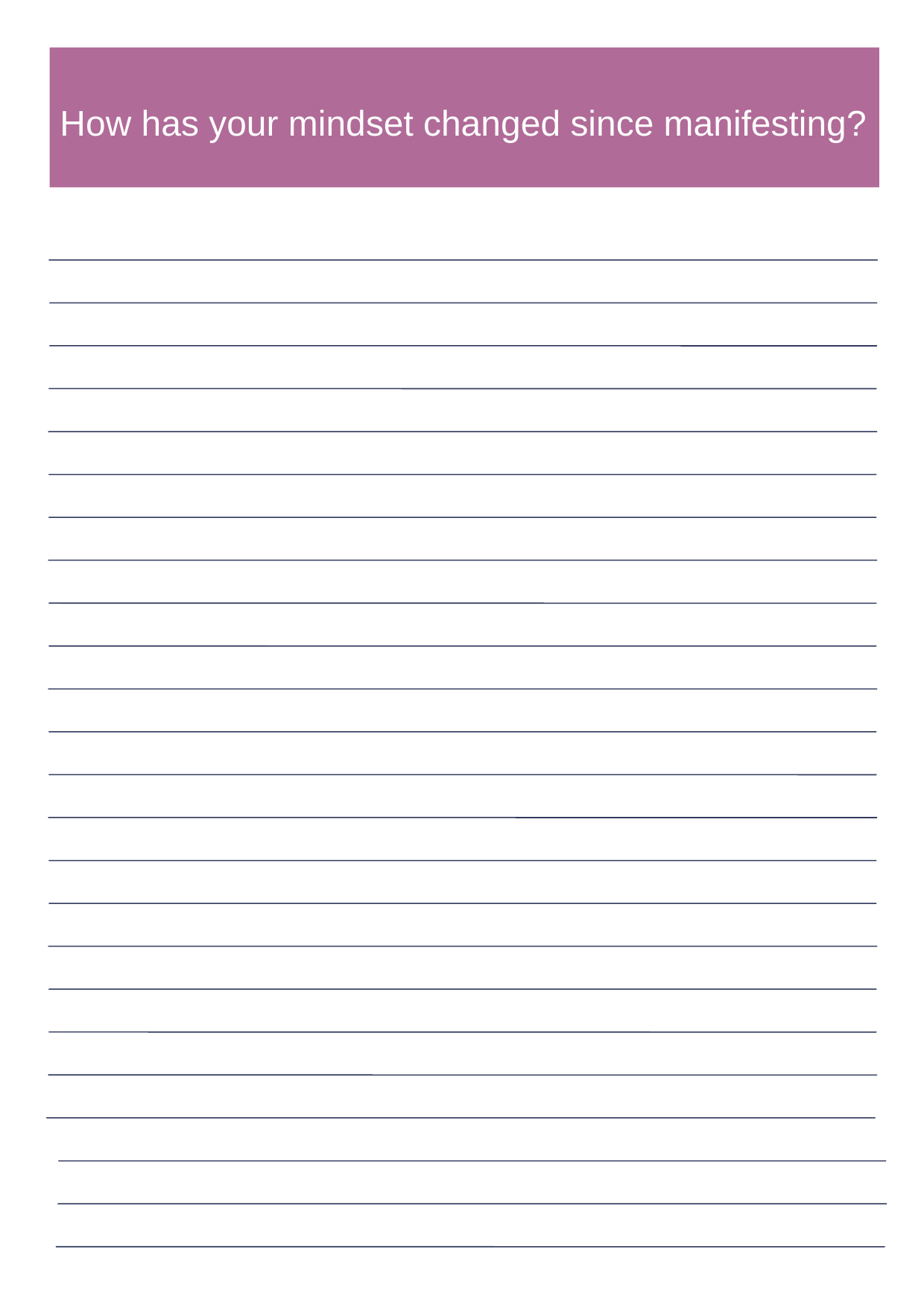

How has your mindset changed since manifesting?